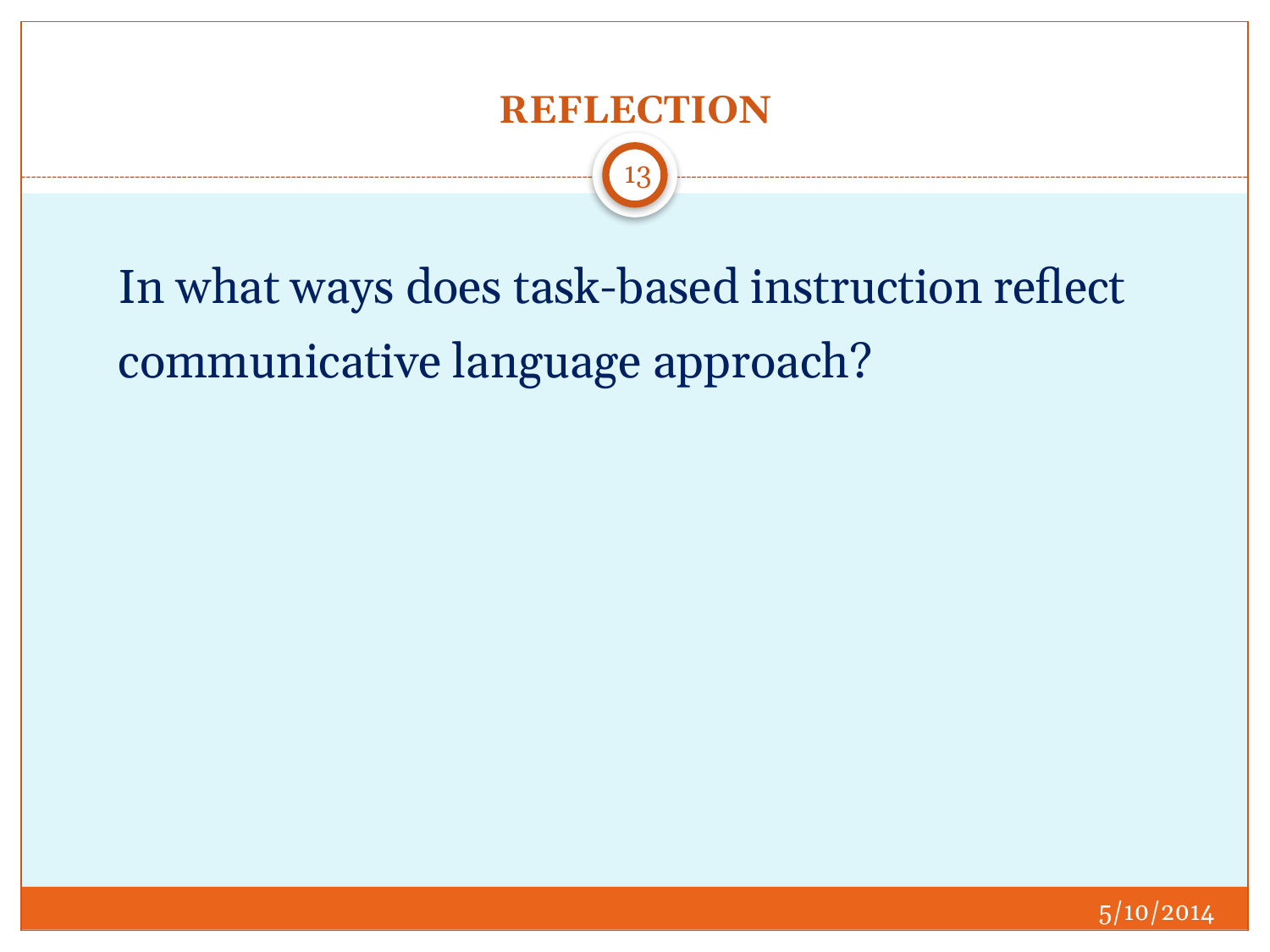

# REFLECTION
13
	In what ways does task-based instruction reflect communicative language approach?

5/10/2014